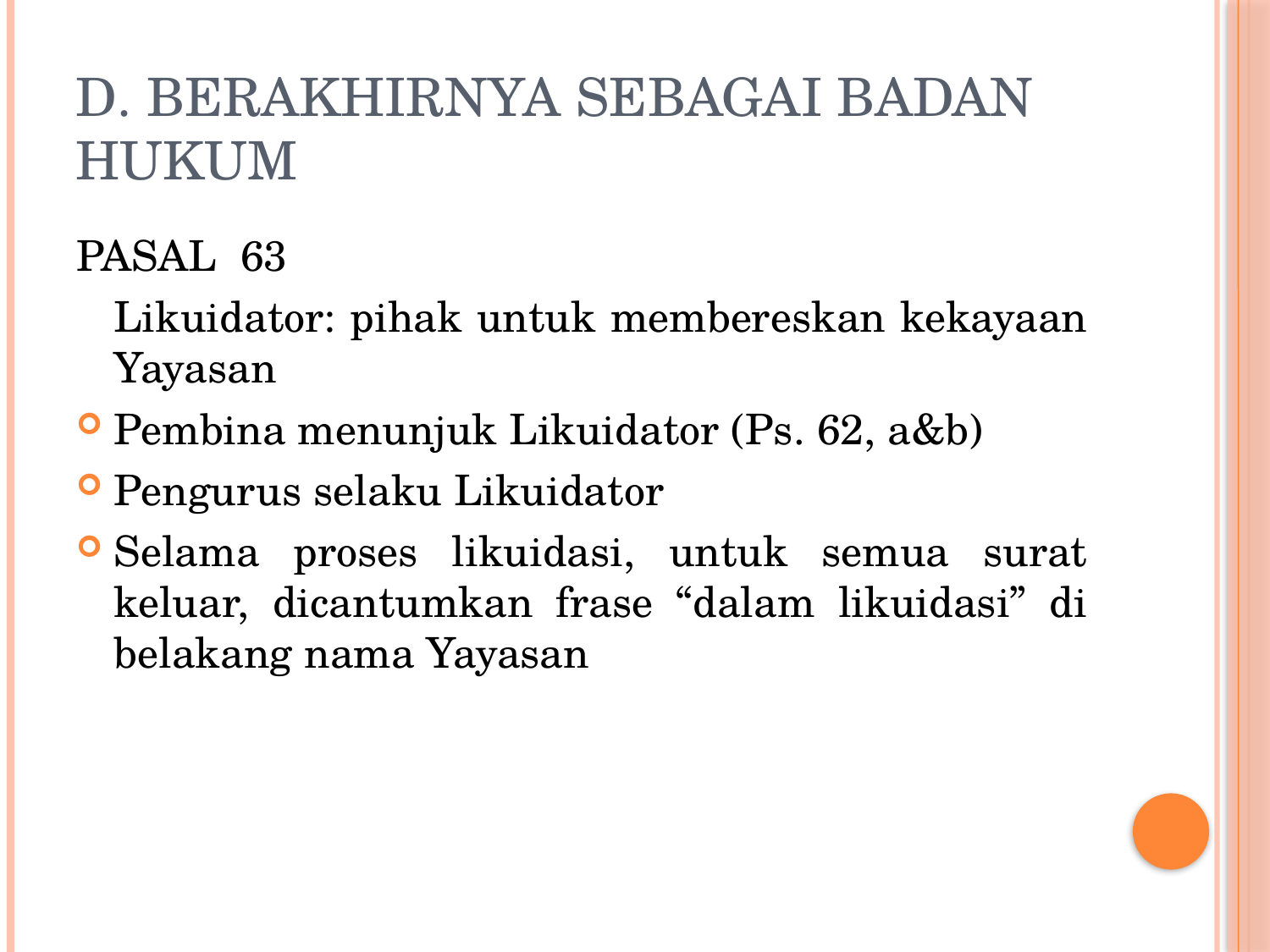

# D. Berakhirnya sebagai badan hukum
PASAL  63
	Likuidator: pihak untuk membereskan kekayaan Yayasan
Pembina menunjuk Likuidator (Ps. 62, a&b)
Pengurus selaku Likuidator
Selama proses likuidasi, untuk semua surat keluar, dicantumkan frase “dalam likuidasi” di belakang nama Yayasan